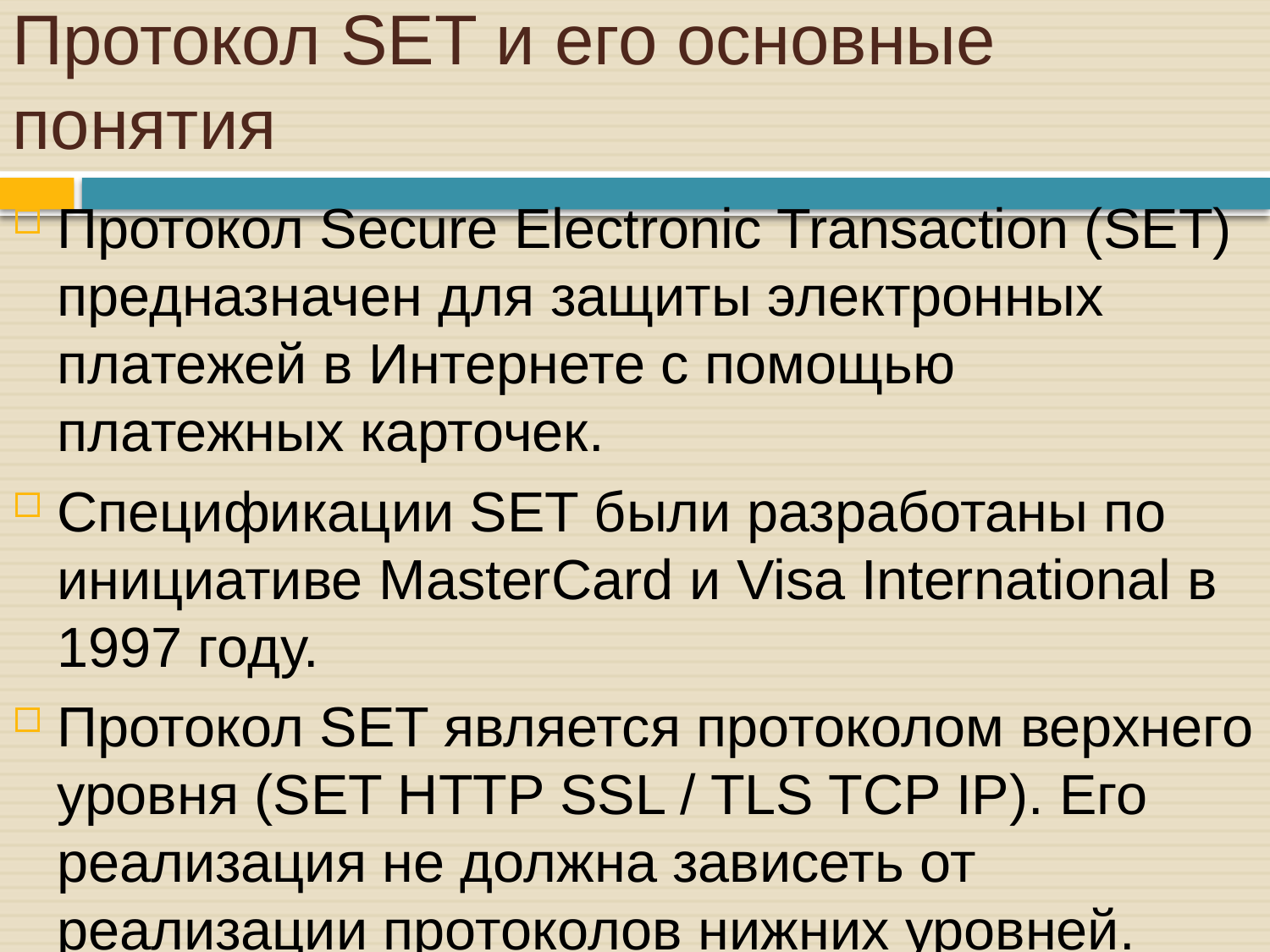

# Протокол SET и его основные понятия
Протокол Secure Electronic Transaction (SET) предназначен для защиты электронных платежей в Интернете с помощью платежных карточек.
Спецификации SET были разработаны по инициативе MasterCard и Visa International в 1997 году.
Протокол SET является протоколом верхнего уровня (SET HTTP SSL / TLS TCP IP). Его реализация не должна зависеть от реализации протоколов нижних уровней.